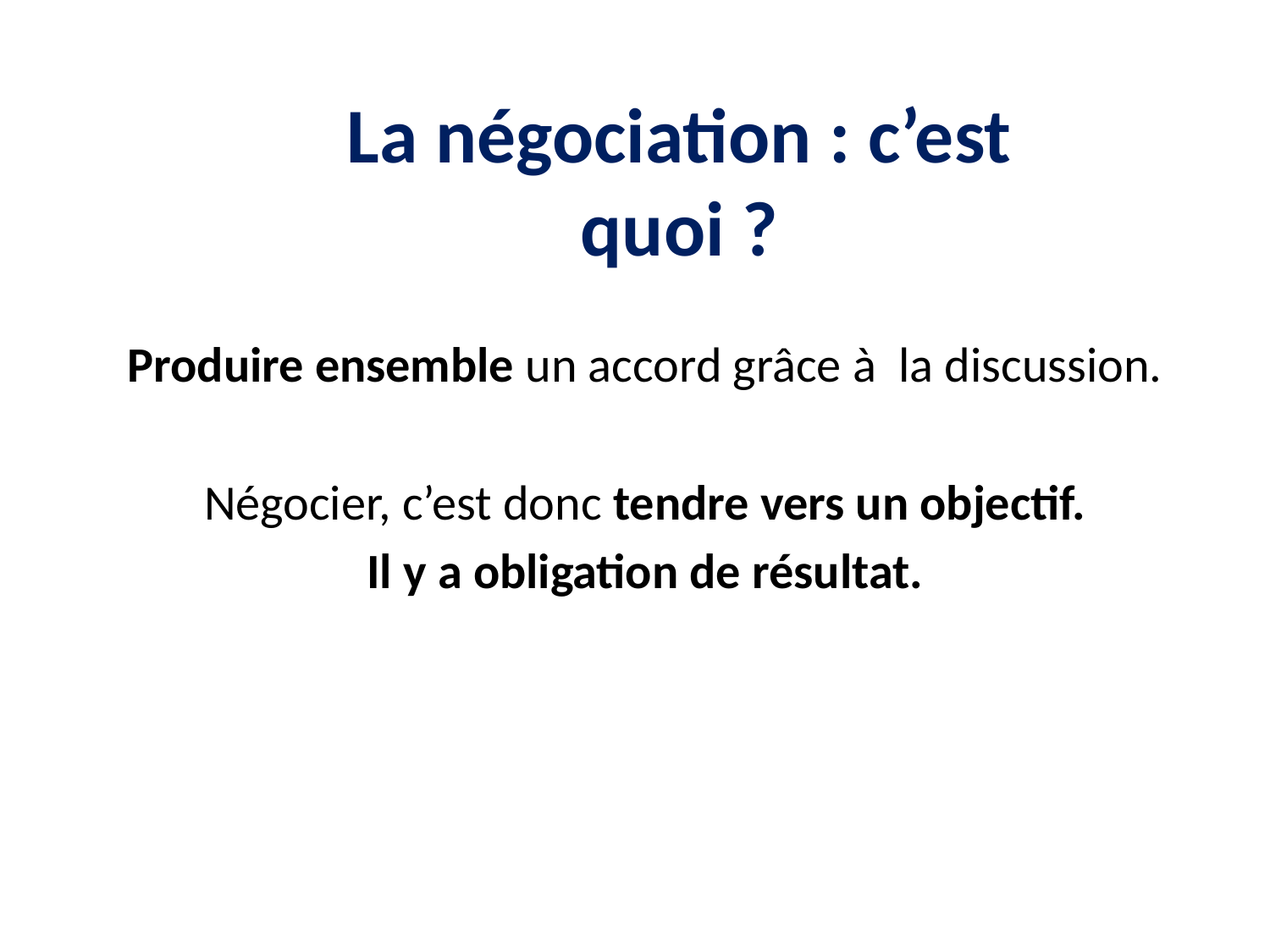

La négociation : c’est quoi ?
Produire ensemble un accord grâce à  la discussion.

Négocier, c’est donc tendre vers un objectif.
Il y a obligation de résultat.